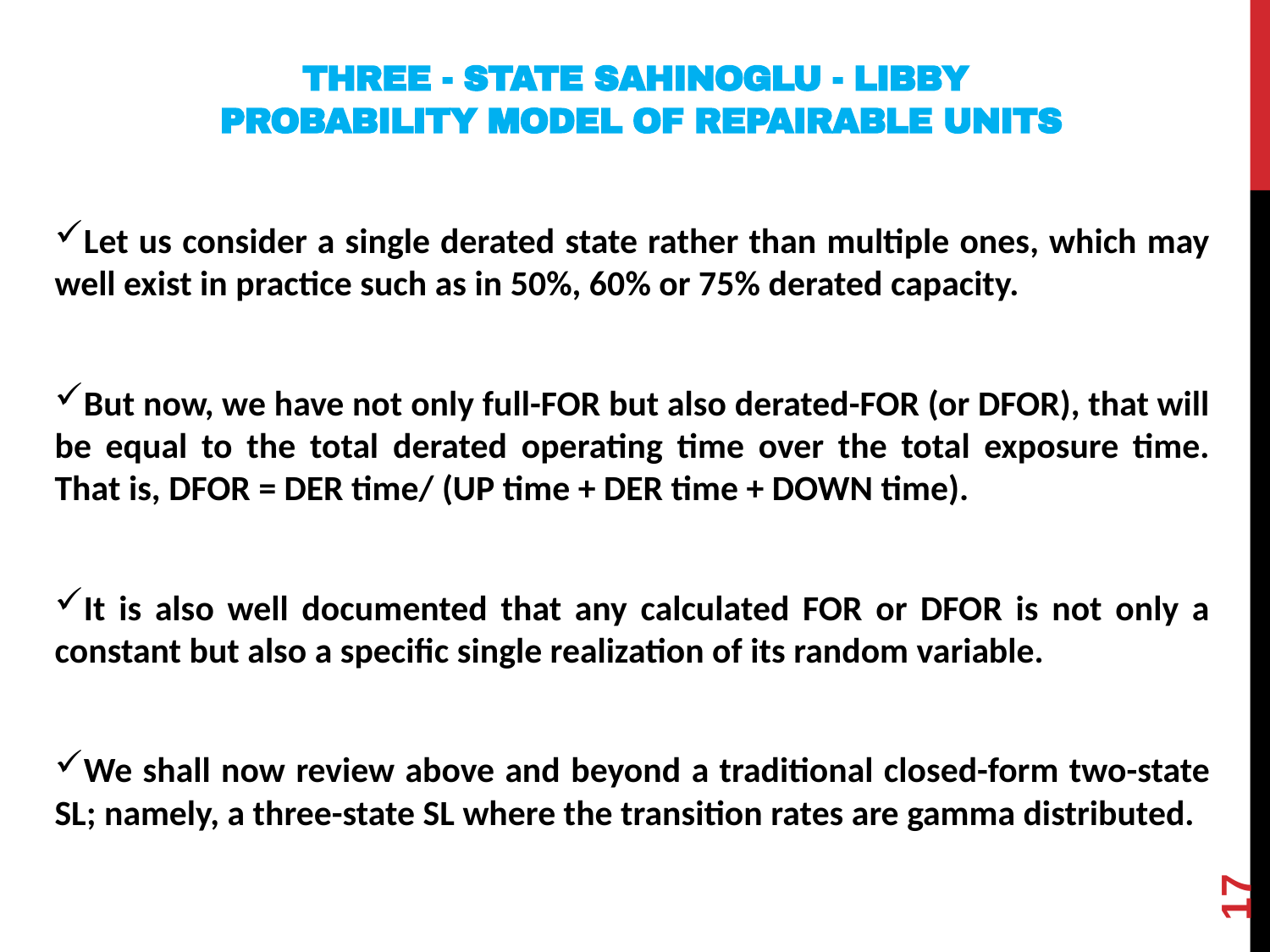

# Three - State Sahinoglu - Libby Probability Model Of REPAIRABLE UNITS
Let us consider a single derated state rather than multiple ones, which may well exist in practice such as in 50%, 60% or 75% derated capacity.

But now, we have not only full-FOR but also derated-FOR (or DFOR), that will be equal to the total derated operating time over the total exposure time. That is, DFOR = DER time/ (UP time + DER time + DOWN time).

It is also well documented that any calculated FOR or DFOR is not only a constant but also a specific single realization of its random variable.

We shall now review above and beyond a traditional closed-form two-state SL; namely, a three-state SL where the transition rates are gamma distributed.
17